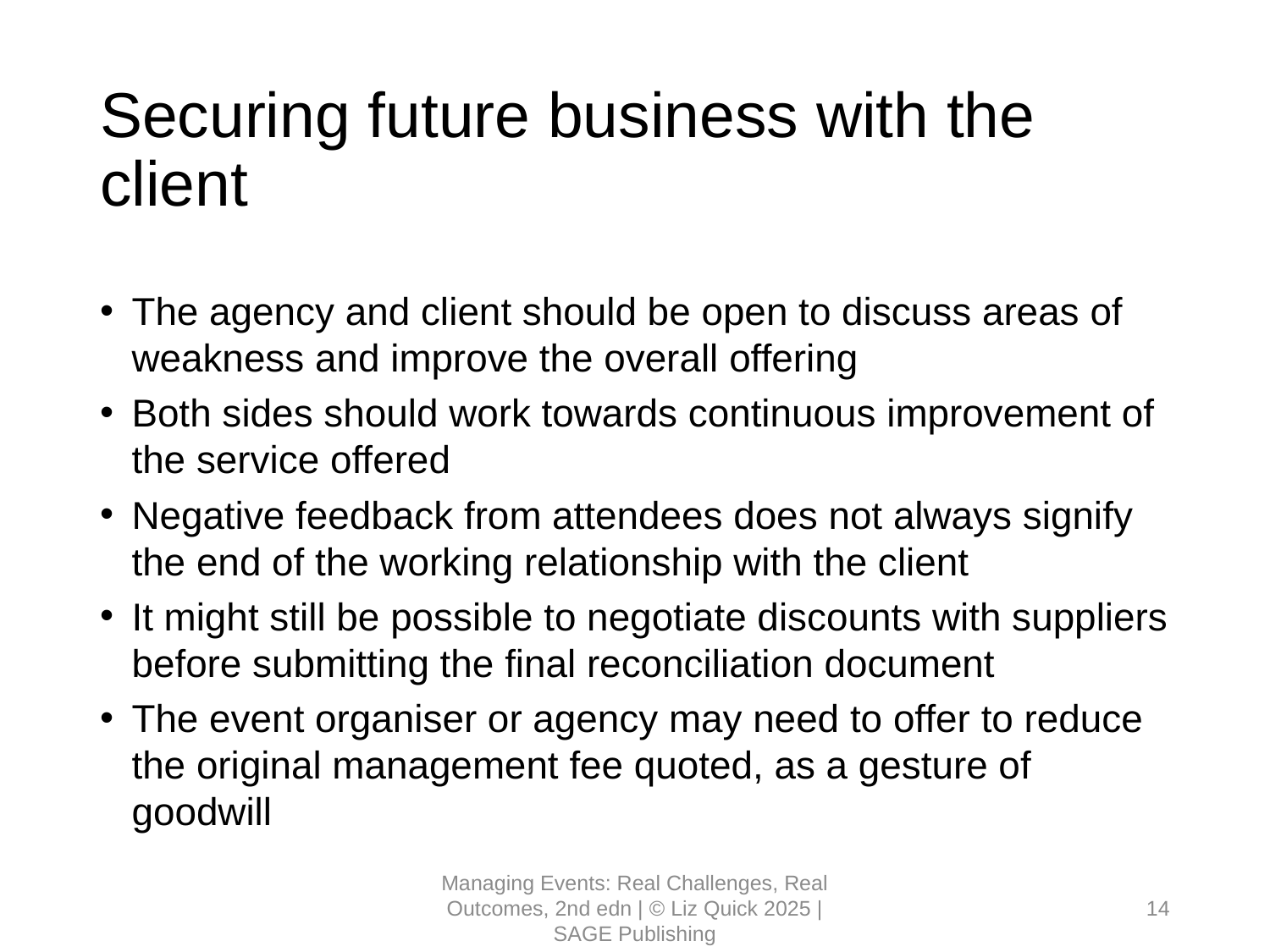

# Securing future business with the client
The agency and client should be open to discuss areas of weakness and improve the overall offering
Both sides should work towards continuous improvement of the service offered
Negative feedback from attendees does not always signify the end of the working relationship with the client
It might still be possible to negotiate discounts with suppliers before submitting the final reconciliation document
The event organiser or agency may need to offer to reduce the original management fee quoted, as a gesture of goodwill
Managing Events: Real Challenges, Real Outcomes, 2nd edn | © Liz Quick 2025 | SAGE Publishing
14